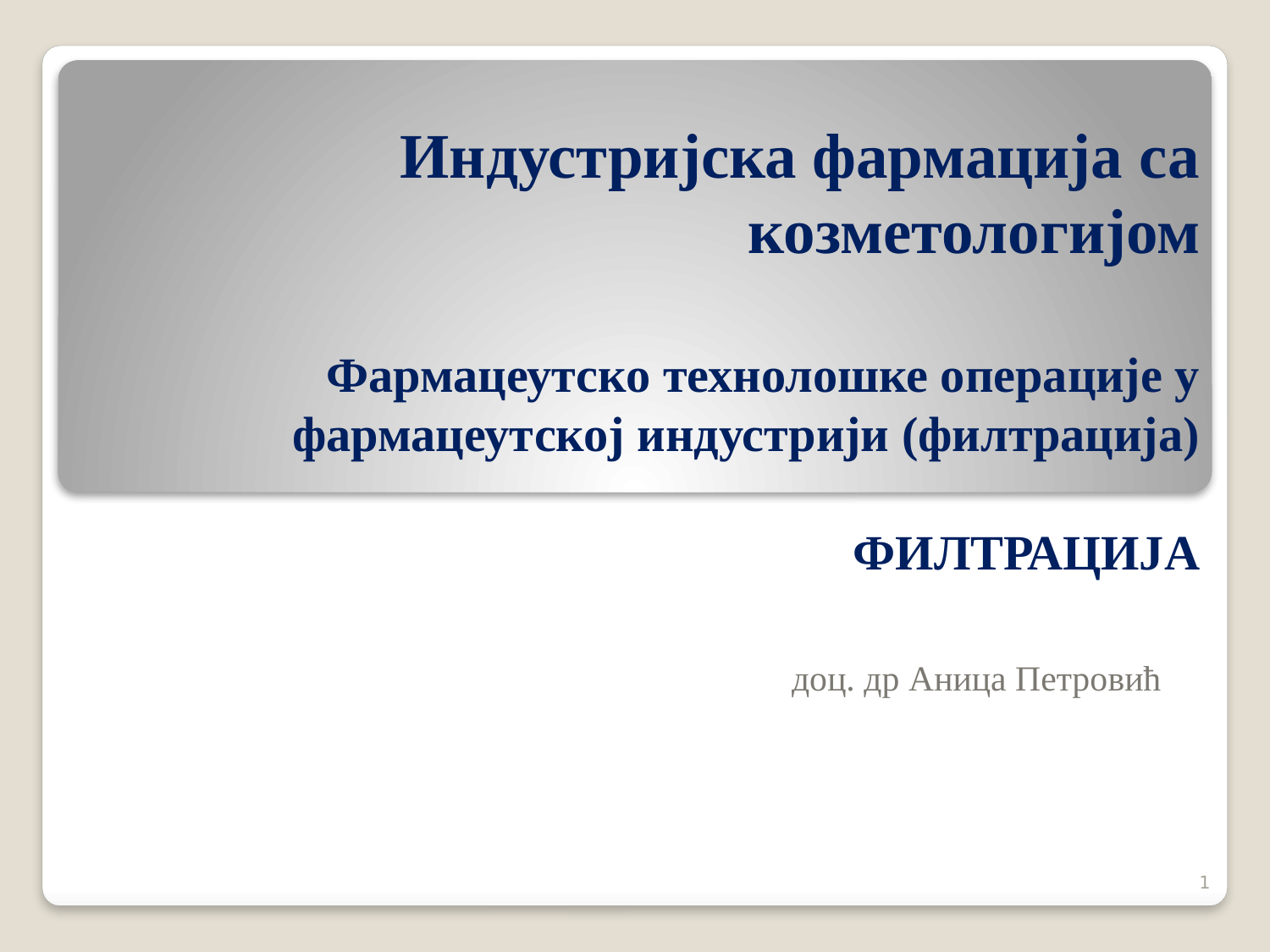

# Индустријска фармација са козметологијом Фармацеутско технолошке операције у фармацеутској индустрији (филтрација) ФИЛТРАЦИЈА
доц. др Аница Петровић
1